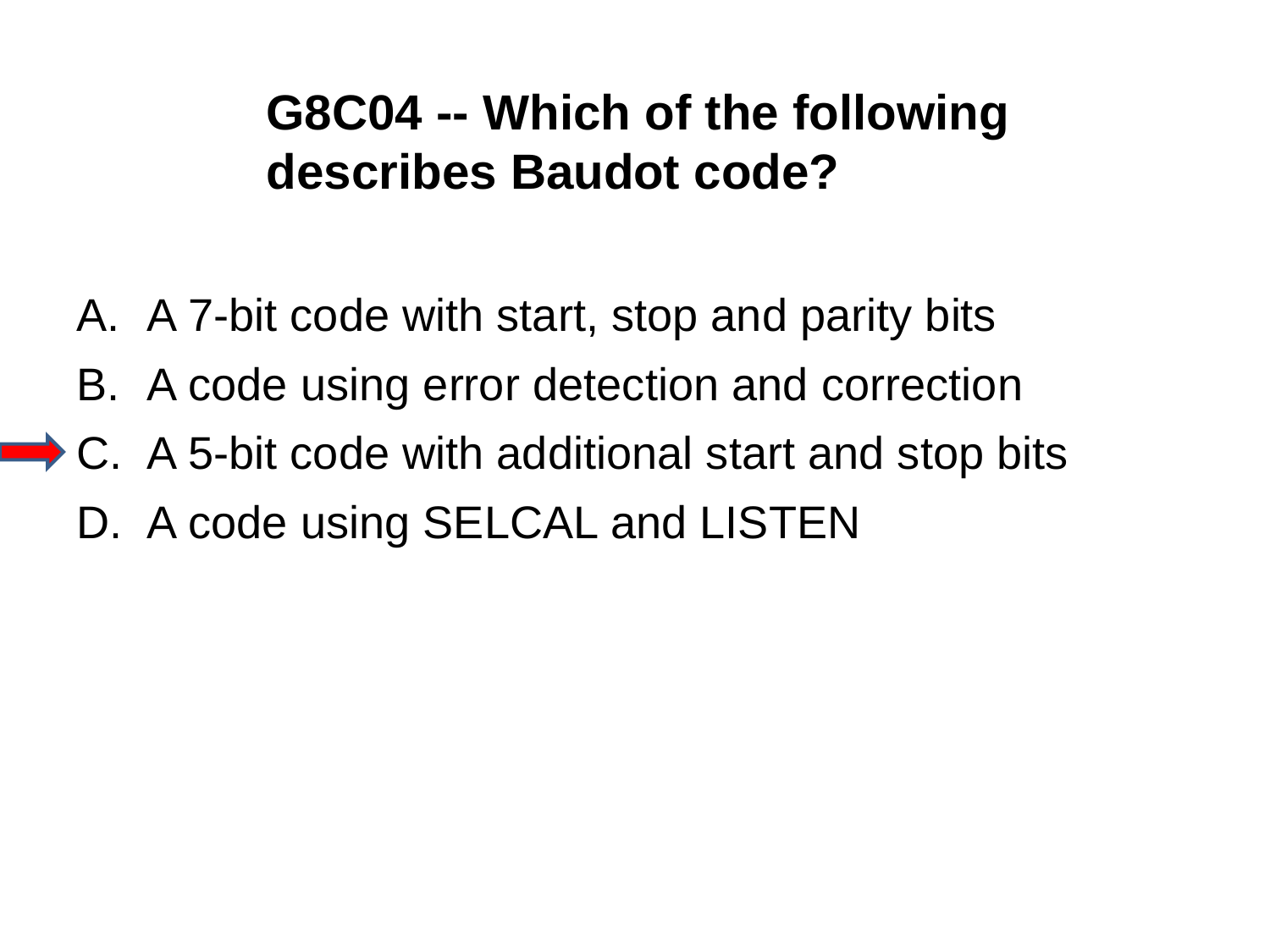

G8C04 -- Which of the following describes Baudot code?
A.	A 7-bit code with start, stop and parity bits
B.	A code using error detection and correction
C.	A 5-bit code with additional start and stop bits
D.	A code using SELCAL and LISTEN